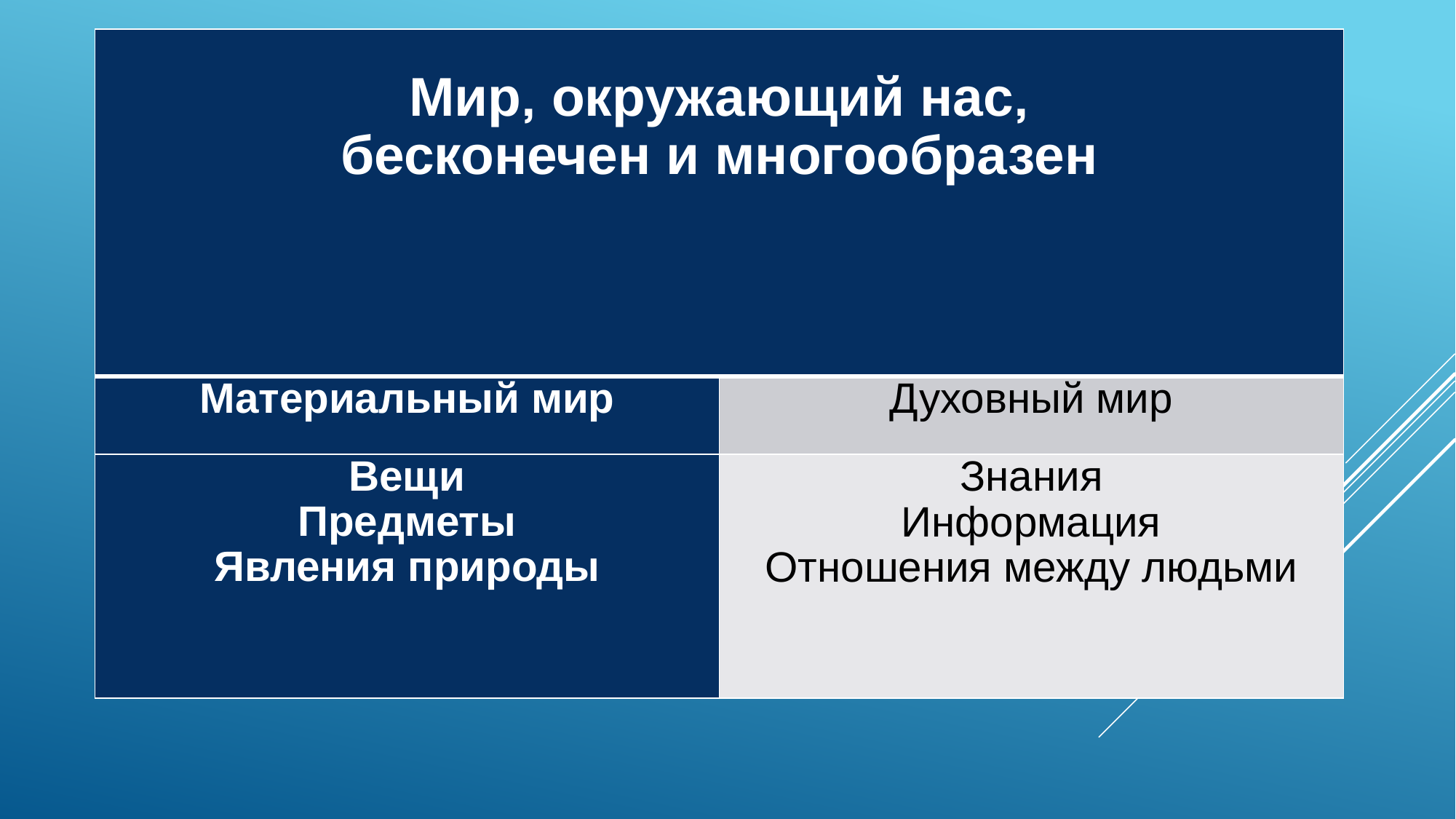

| Мир, окружающий нас, бесконечен и многообразен |  |
| --- | --- |
| Материальный мир | Духовный мир |
| Вещи Предметы Явления природы | Знания Информация Отношения между людьми |